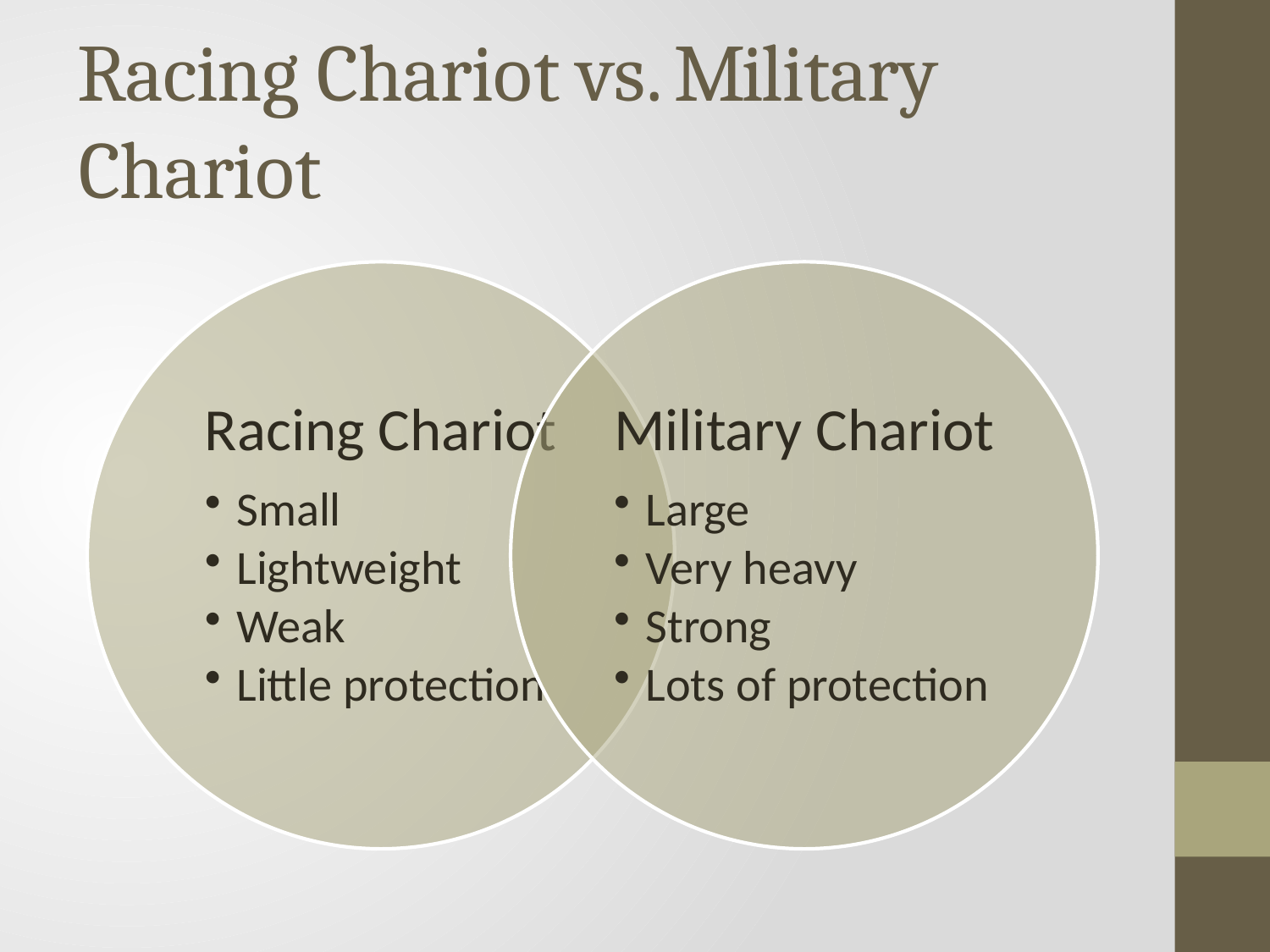

# Racing Chariot vs. Military Chariot
Racing Chariot
Small
Lightweight
Weak
Little protection
Military Chariot
Large
Very heavy
Strong
Lots of protection